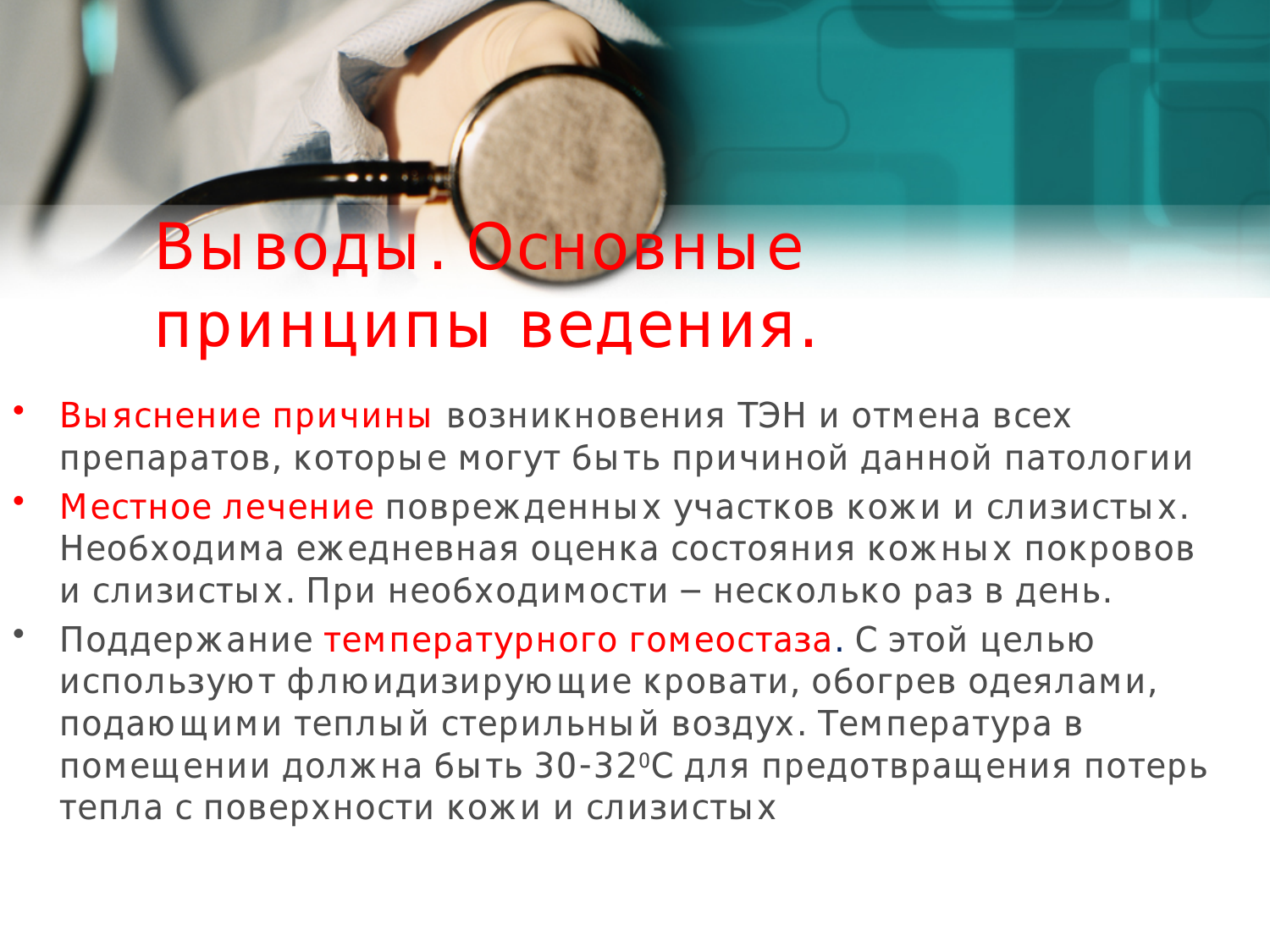

# Выводы. Основные принципы ведения.
Выяснение причины возникновения ТЭН и отмена всех препаратов, которые могут быть причиной данной патологии
Местное лечение поврежденных участков кожи и слизистых. Необходима ежедневная оценка состояния кожных покровов и слизистых. При необходимости – несколько раз в день.
Поддержание температурного гомеостаза. С этой целью используют флюидизирующие кровати, обогрев одеялами, подающими теплый стерильный воздух. Температура в помещении должна быть 30-320С для предотвращения потерь тепла с поверхности кожи и слизистых